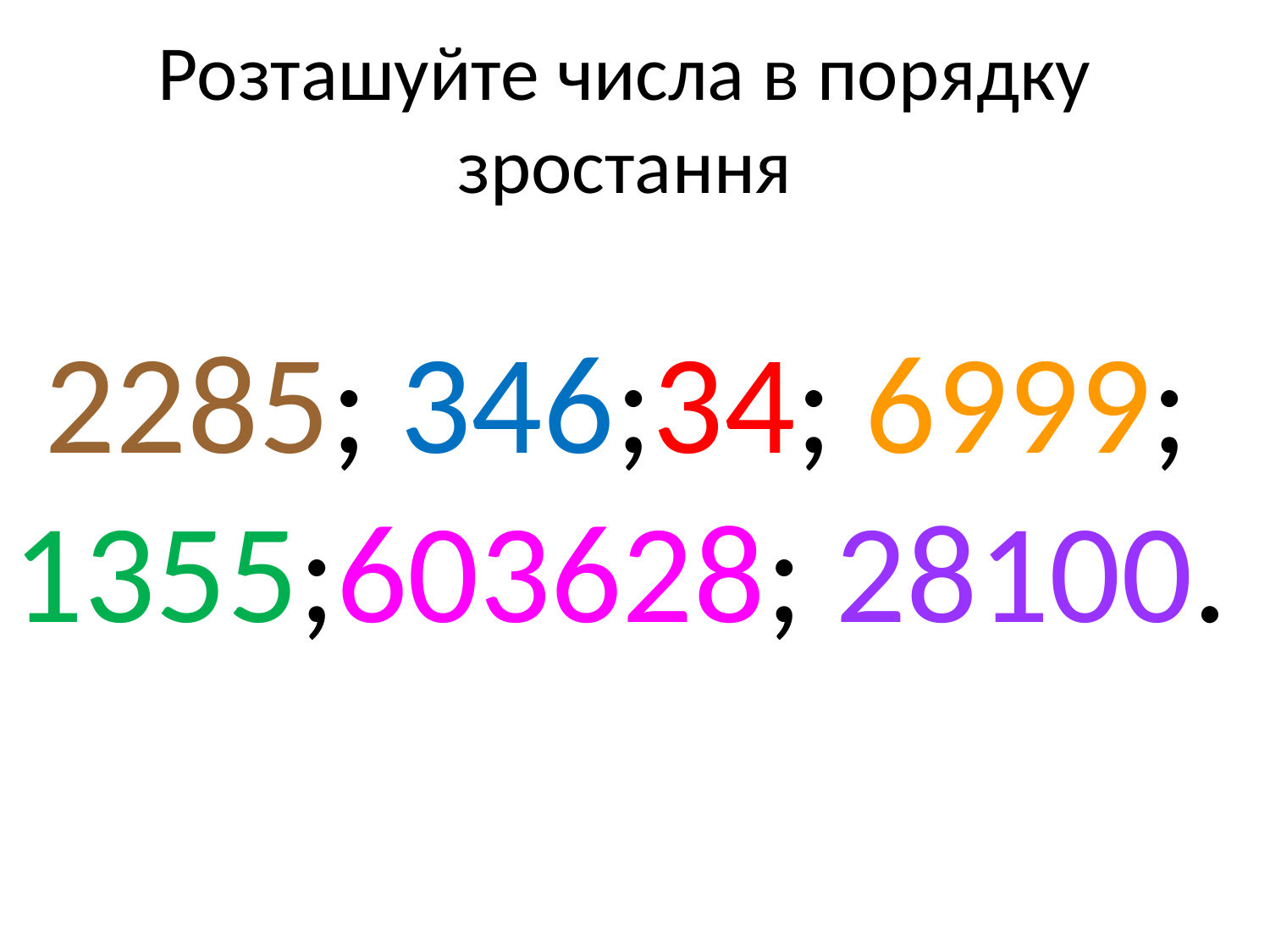

Розташуйте числа в порядку зростання
  2285; 346;34; 6999; 1355;603628; 28100.